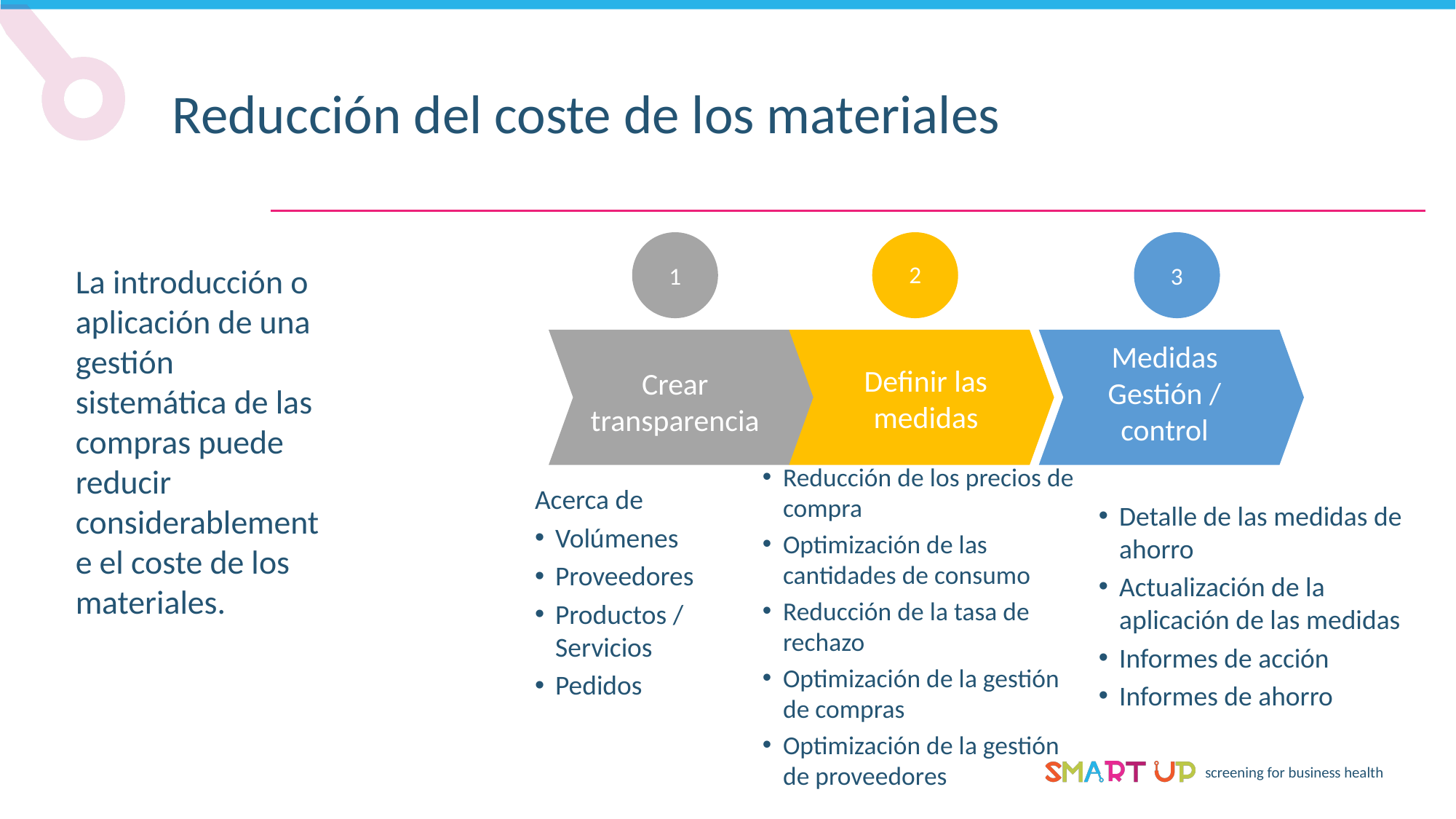

Reducción del coste de los materiales

2
3
1
La introducción o aplicación de una gestión sistemática de las compras puede reducir considerablemente el coste de los materiales.

Medidas Gestión / control
Definir las medidas
Crear transparencia
Reducción de los precios de compra
Optimización de las cantidades de consumo
Reducción de la tasa de rechazo
Optimización de la gestión de compras
Optimización de la gestión de proveedores
Acerca de
Volúmenes
Proveedores
Productos / Servicios
Pedidos
Detalle de las medidas de ahorro
Actualización de la aplicación de las medidas
Informes de acción
Informes de ahorro